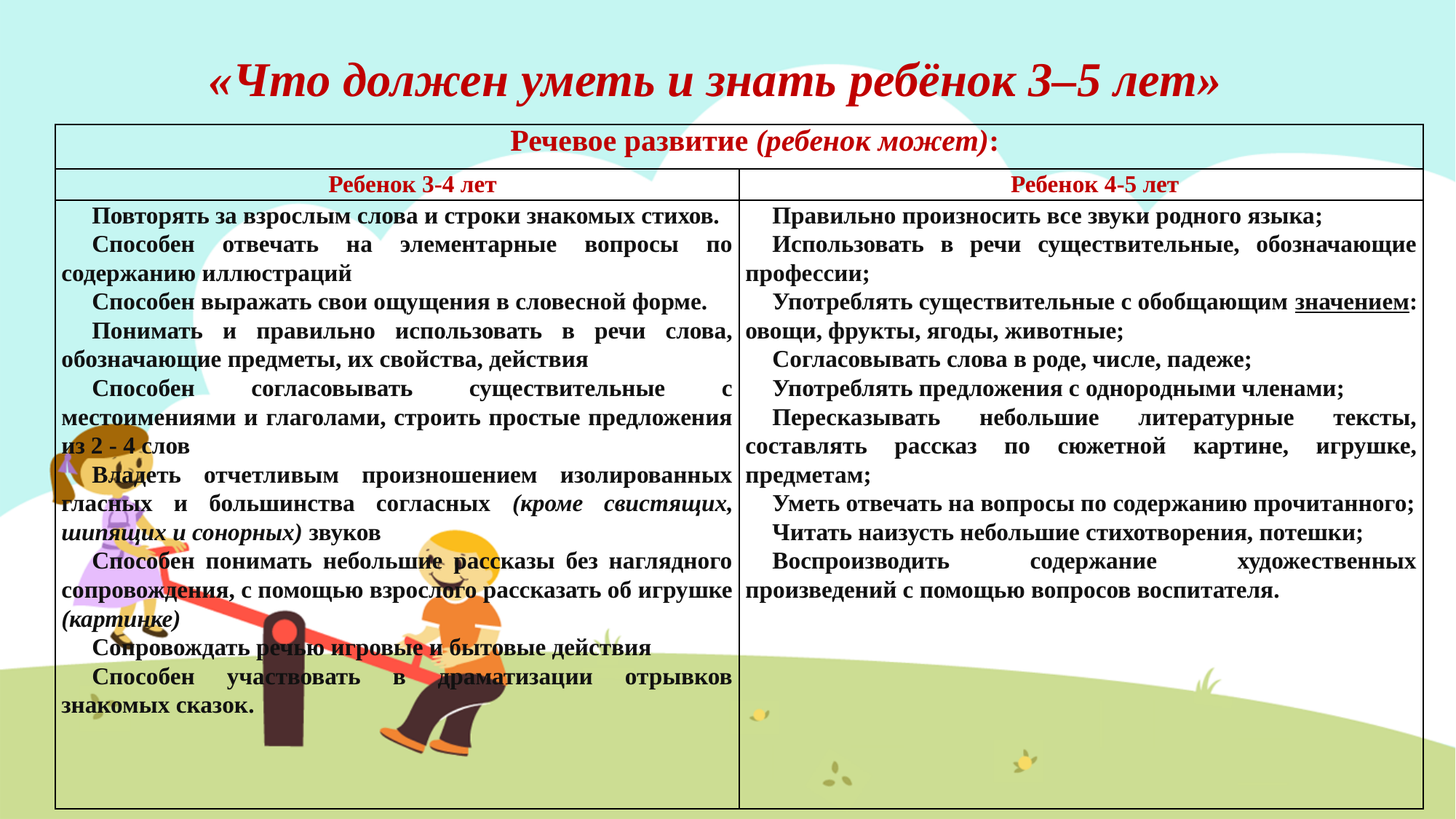

«Что должен уметь и знать ребёнок 3–5 лет»
| Речевое развитие (ребенок может): |  |
| --- | --- |
| Ребенок 3-4 лет | Ребенок 4-5 лет |
| Повторять за взрослым слова и строки знакомых стихов. Способен отвечать на элементарные вопросы по содержанию иллюстраций Способен выражать свои ощущения в словесной форме. Понимать и правильно использовать в речи слова, обозначающие предметы, их свойства, действия Способен согласовывать существительные с местоимениями и глаголами, строить простые предложения из 2 - 4 слов Владеть отчетливым произношением изолированных гласных и большинства согласных (кроме свистящих, шипящих и сонорных) звуков Способен понимать небольшие рассказы без наглядного сопровождения, с помощью взрослого рассказать об игрушке (картинке) Сопровождать речью игровые и бытовые действия Способен участвовать в драматизации отрывков знакомых сказок. | Правильно произносить все звуки родного языка; Использовать в речи существительные, обозначающие профессии; Употреблять существительные с обобщающим значением: овощи, фрукты, ягоды, животные; Согласовывать слова в роде, числе, падеже; Употреблять предложения с однородными членами; Пересказывать небольшие литературные тексты, составлять рассказ по сюжетной картине, игрушке, предметам; Уметь отвечать на вопросы по содержанию прочитанного; Читать наизусть небольшие стихотворения, потешки; Воспроизводить содержание художественных произведений с помощью вопросов воспитателя. |